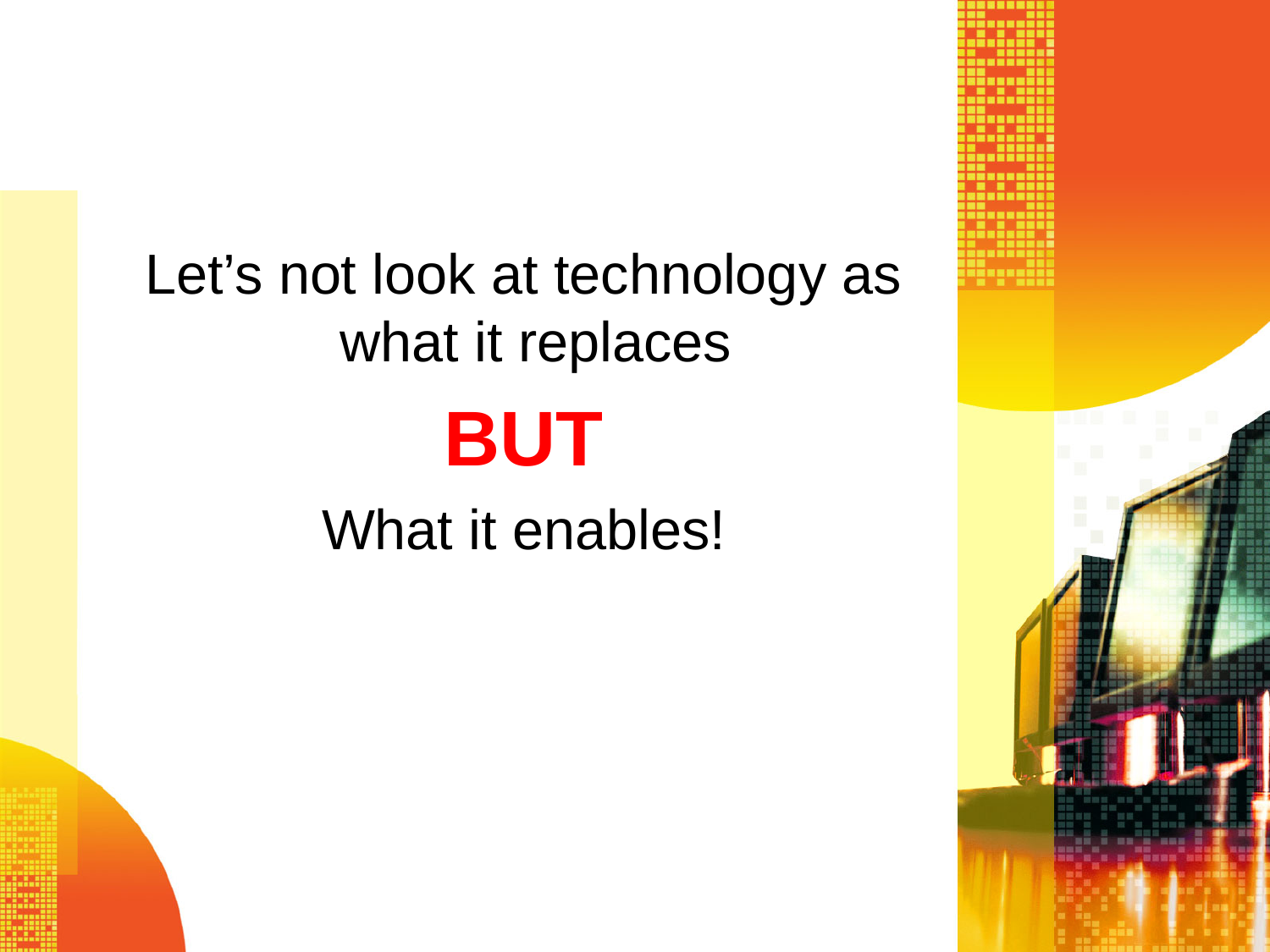

Let’s not look at technology as what it replaces
BUT
What it enables!